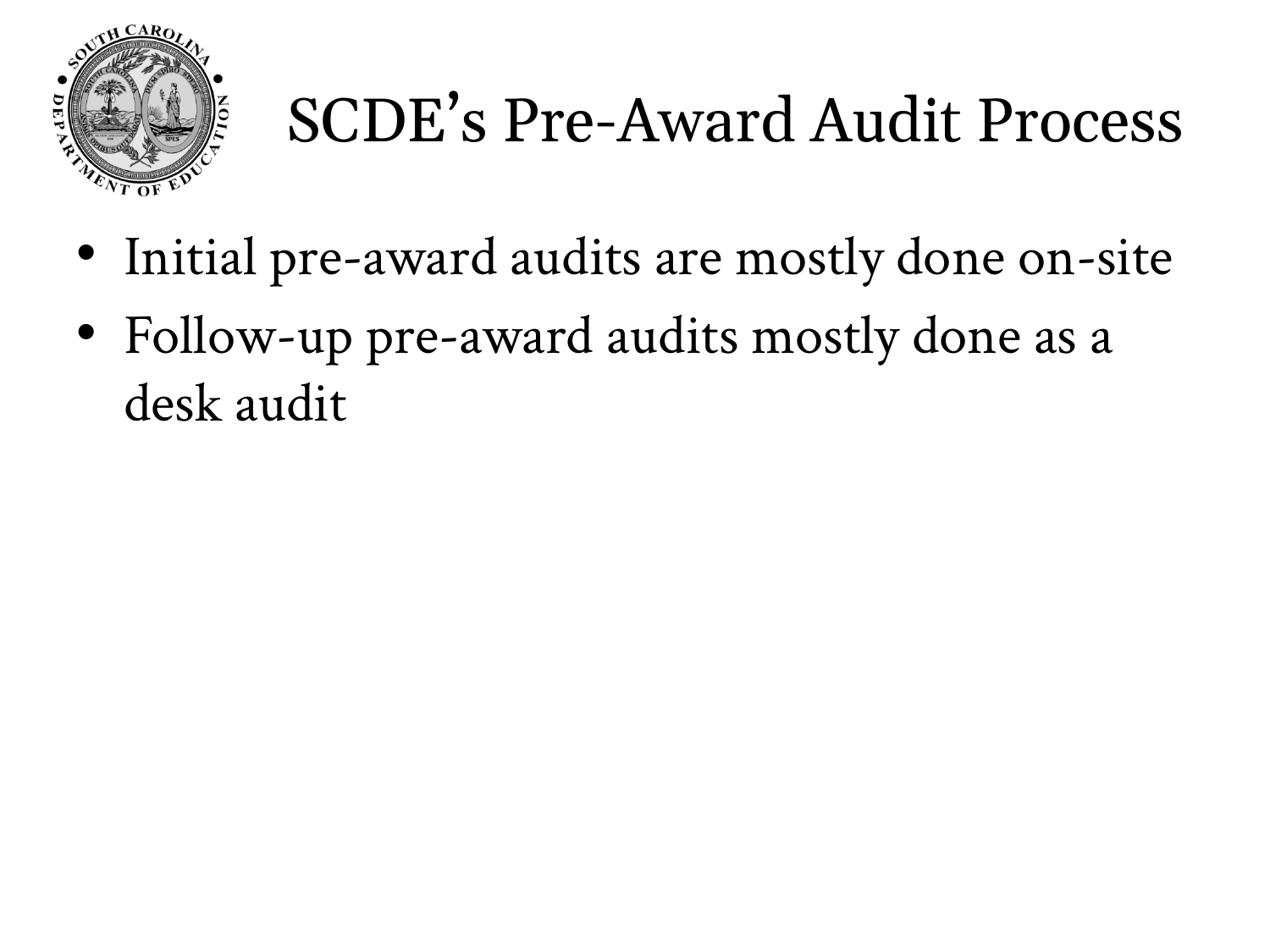

# SCDE’s Pre-Award Audit Process
Initial pre-award audits are mostly done on-site
Follow-up pre-award audits mostly done as a desk audit